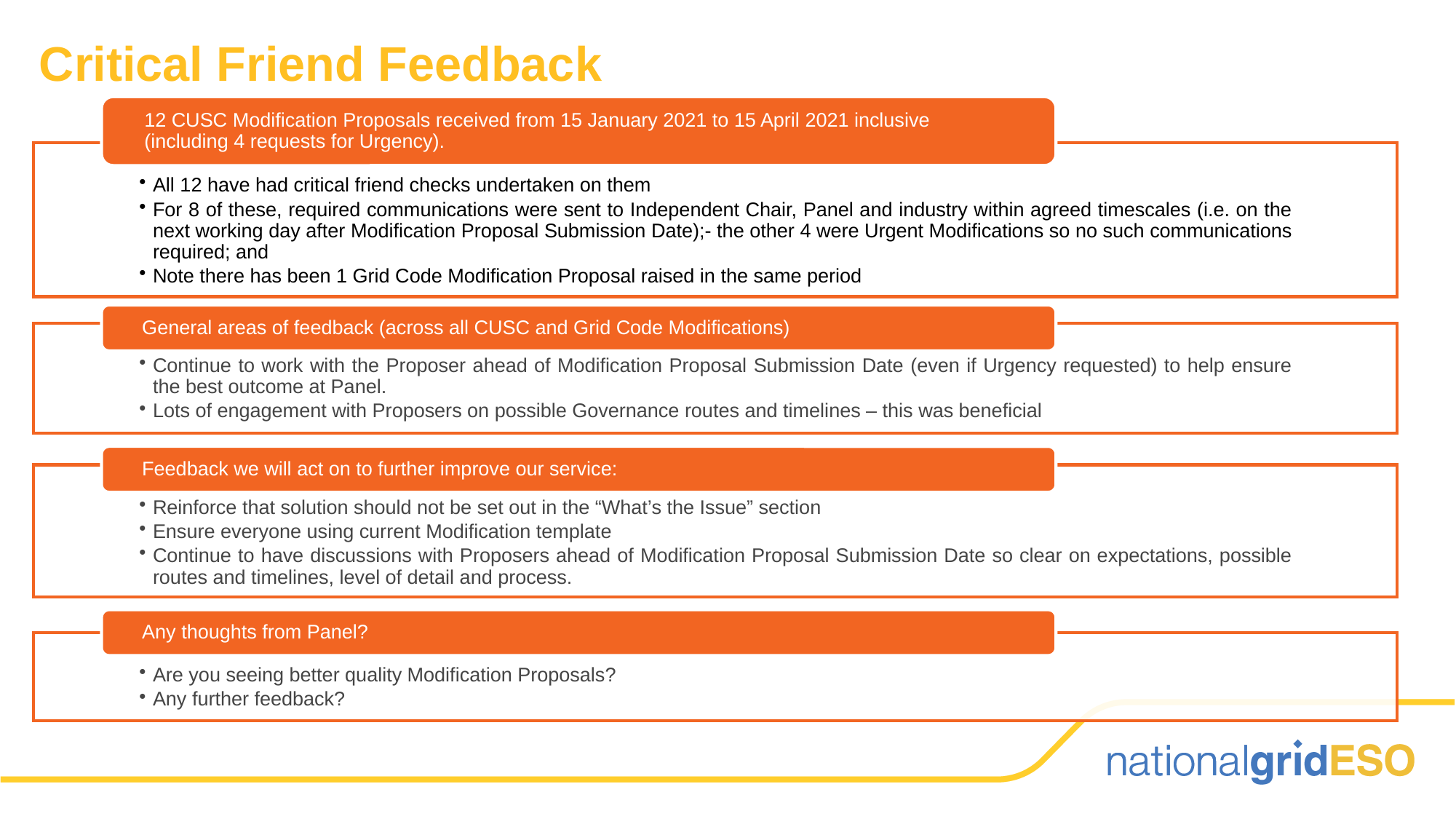

#
Critical Friend Feedback
All 12 have had critical friend checks undertaken on them
For 8 of these, required communications were sent to Independent Chair, Panel and industry within agreed timescales (i.e. on the next working day after Modification Proposal Submission Date);- the other 4 were Urgent Modifications so no such communications required; and
Note there has been 1 Grid Code Modification Proposal raised in the same period
12 CUSC Modification Proposals received from 15 January 2021 to 15 April 2021 inclusive (including 4 requests for Urgency).
Continue to work with the Proposer ahead of Modification Proposal Submission Date (even if Urgency requested) to help ensure the best outcome at Panel.
Lots of engagement with Proposers on possible Governance routes and timelines – this was beneficial
General areas of feedback (across all CUSC and Grid Code Modifications)
Reinforce that solution should not be set out in the “What’s the Issue” section
Ensure everyone using current Modification template
Continue to have discussions with Proposers ahead of Modification Proposal Submission Date so clear on expectations, possible routes and timelines, level of detail and process.
Feedback we will act on to further improve our service:
Are you seeing better quality Modification Proposals?
Any further feedback?
Any thoughts from Panel?